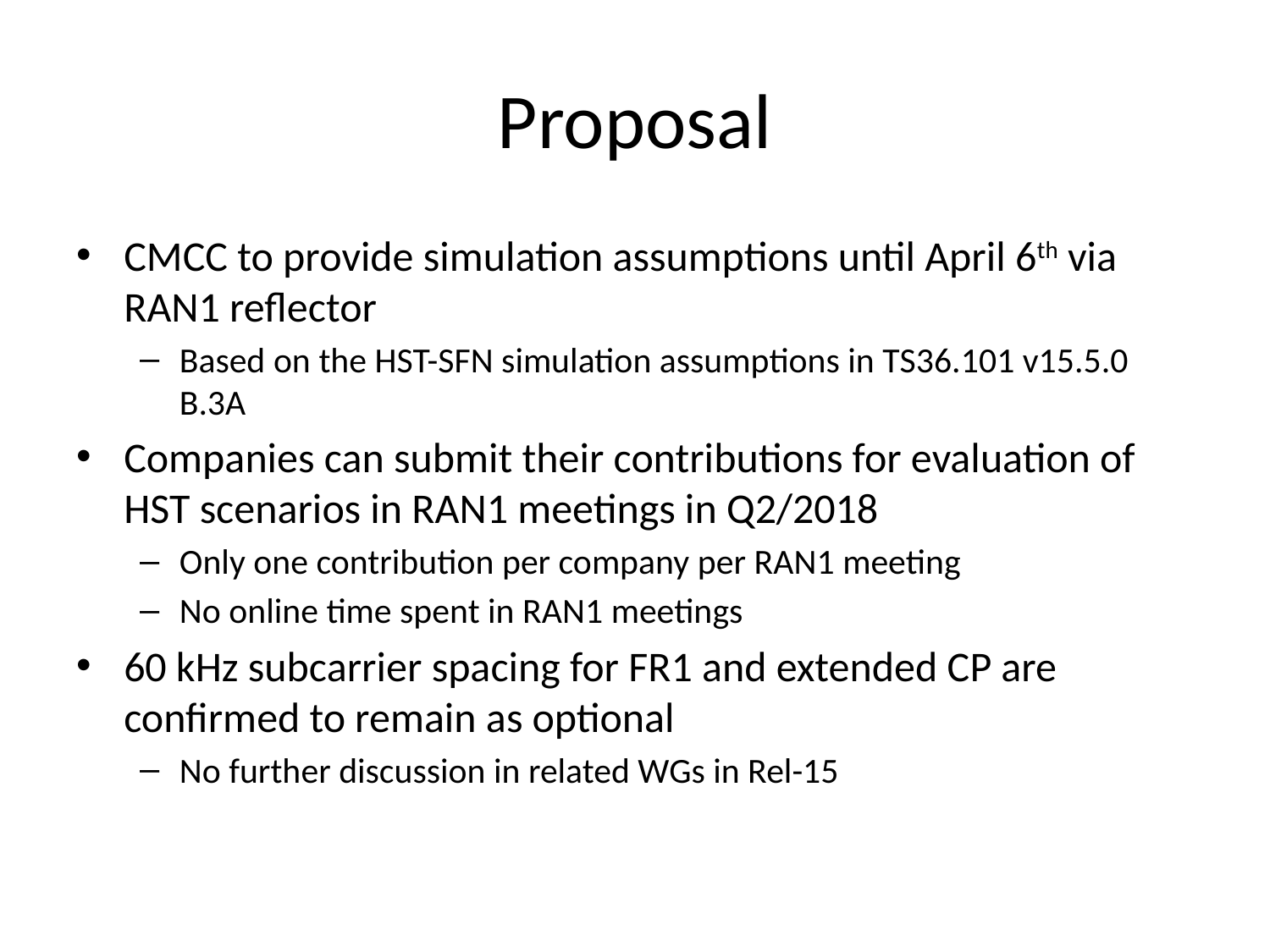

# Proposal
CMCC to provide simulation assumptions until April 6th via RAN1 reflector
Based on the HST-SFN simulation assumptions in TS36.101 v15.5.0 B.3A
Companies can submit their contributions for evaluation of HST scenarios in RAN1 meetings in Q2/2018
Only one contribution per company per RAN1 meeting
No online time spent in RAN1 meetings
60 kHz subcarrier spacing for FR1 and extended CP are confirmed to remain as optional
No further discussion in related WGs in Rel-15